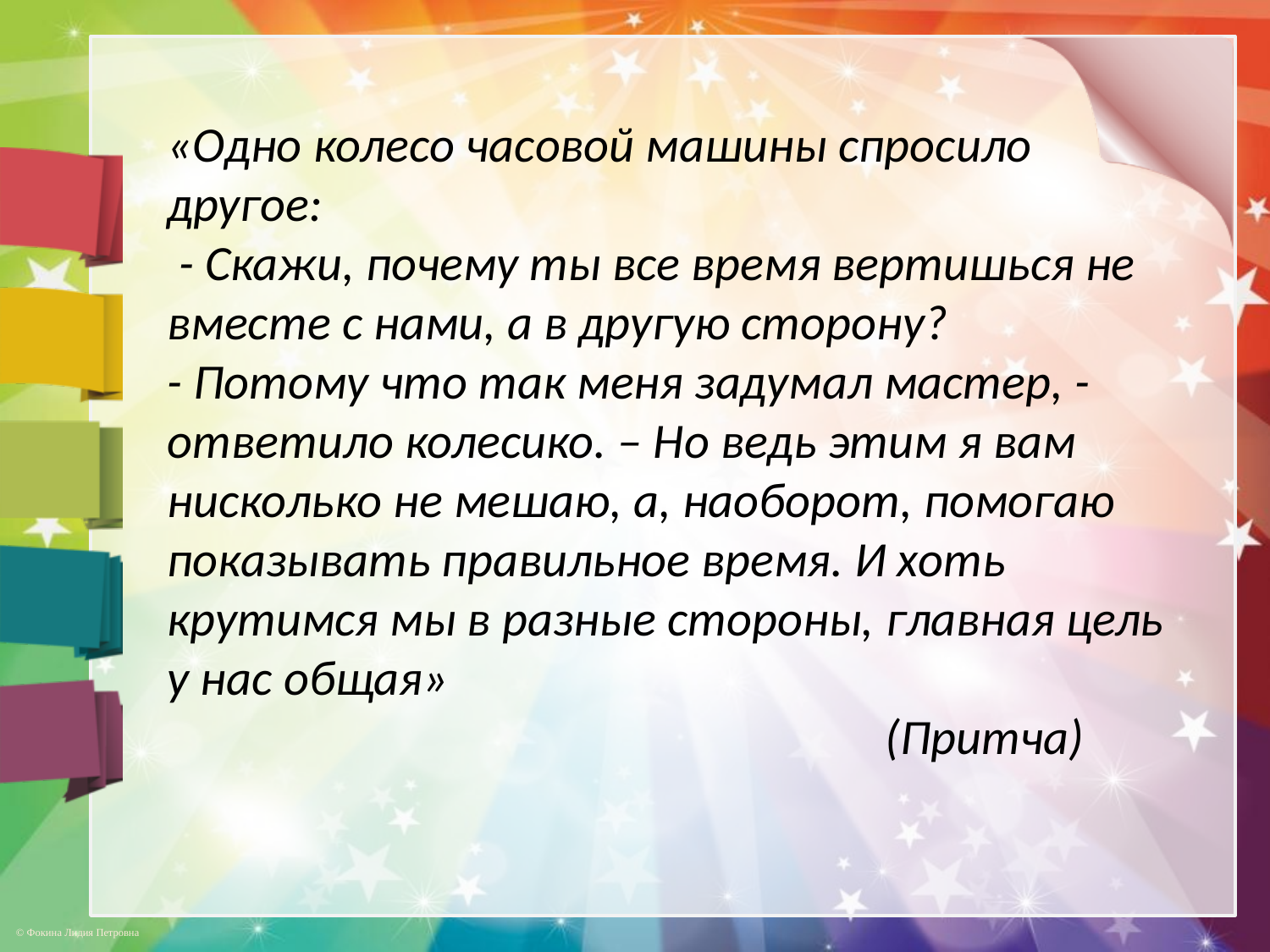

«Одно колесо часовой машины спросило другое:
 - Скажи, почему ты все время вертишься не вместе с нами, а в другую сторону?
- Потому что так меня задумал мастер, - ответило колесико. – Но ведь этим я вам нисколько не мешаю, а, наоборот, помогаю показывать правильное время. И хоть крутимся мы в разные стороны, главная цель у нас общая»
                                                                (Притча)